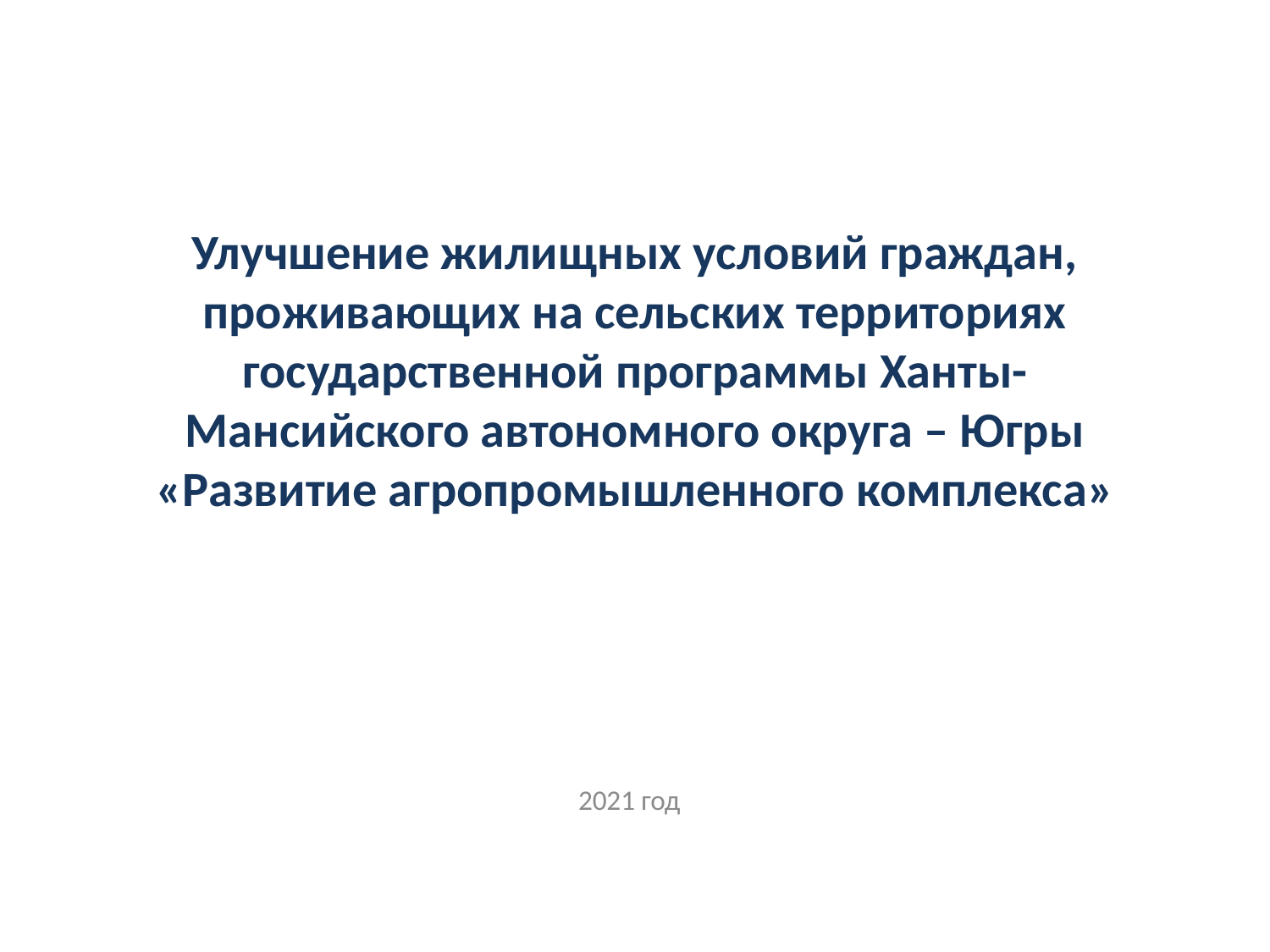

Улучшение жилищных условий граждан, проживающих на сельских территориях государственной программы Ханты-Мансийского автономного округа – Югры «Развитие агропромышленного комплекса»
2021 год